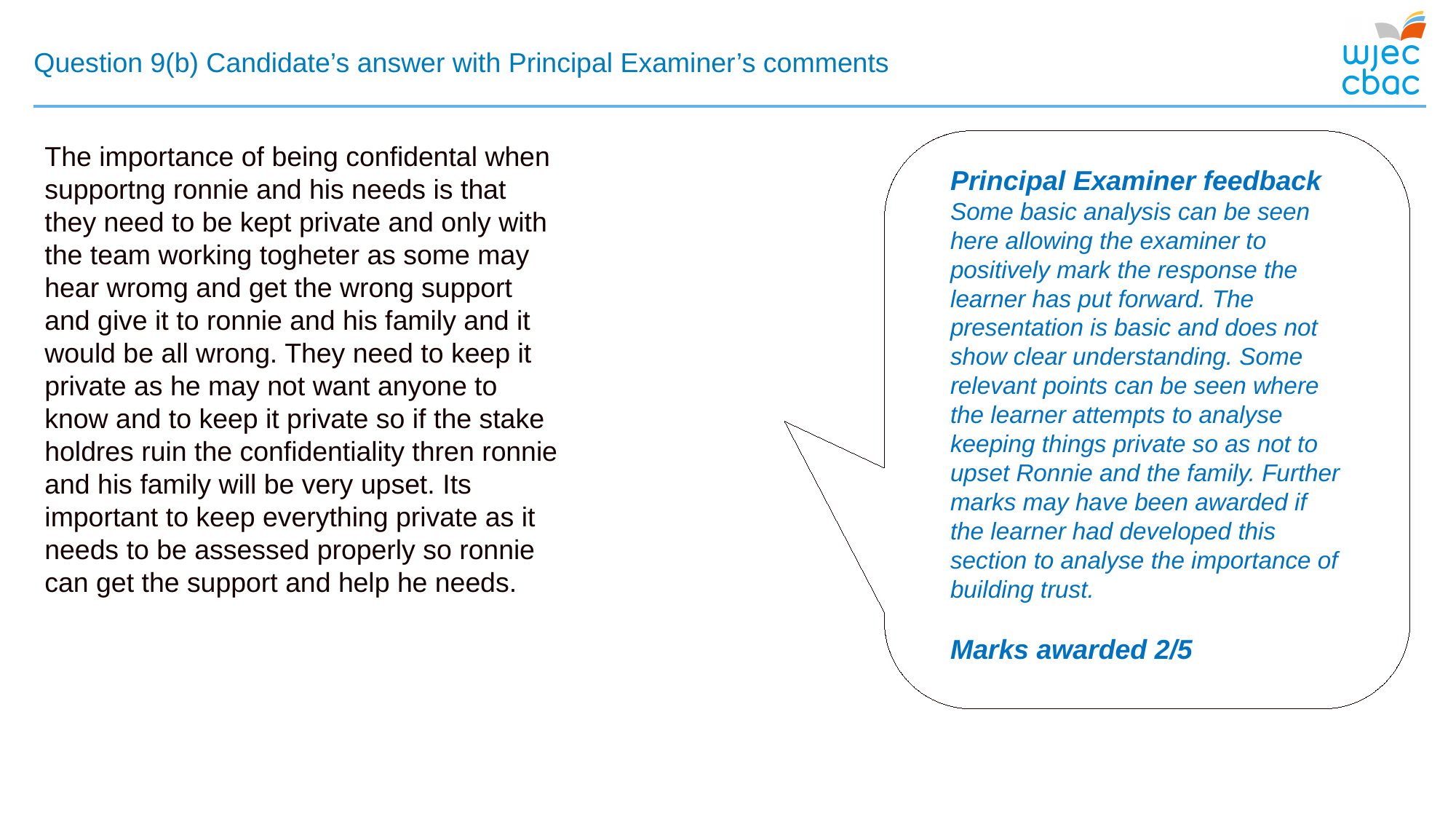

# Question 9(b) Candidate’s answer with Principal Examiner’s comments

The importance of being confidental when supportng ronnie and his needs is that they need to be kept private and only with the team working togheter as some may hear wromg and get the wrong support and give it to ronnie and his family and it would be all wrong. They need to keep it private as he may not want anyone to know and to keep it private so if the stake holdres ruin the confidentiality thren ronnie and his family will be very upset. Its important to keep everything private as it needs to be assessed properly so ronnie can get the support and help he needs.
Principal Examiner feedback
Some basic analysis can be seen here allowing the examiner to positively mark the response the learner has put forward. The presentation is basic and does not show clear understanding. Some relevant points can be seen where the learner attempts to analyse keeping things private so as not to upset Ronnie and the family. Further marks may have been awarded if the learner had developed this section to analyse the importance of building trust.

Marks awarded 2/5